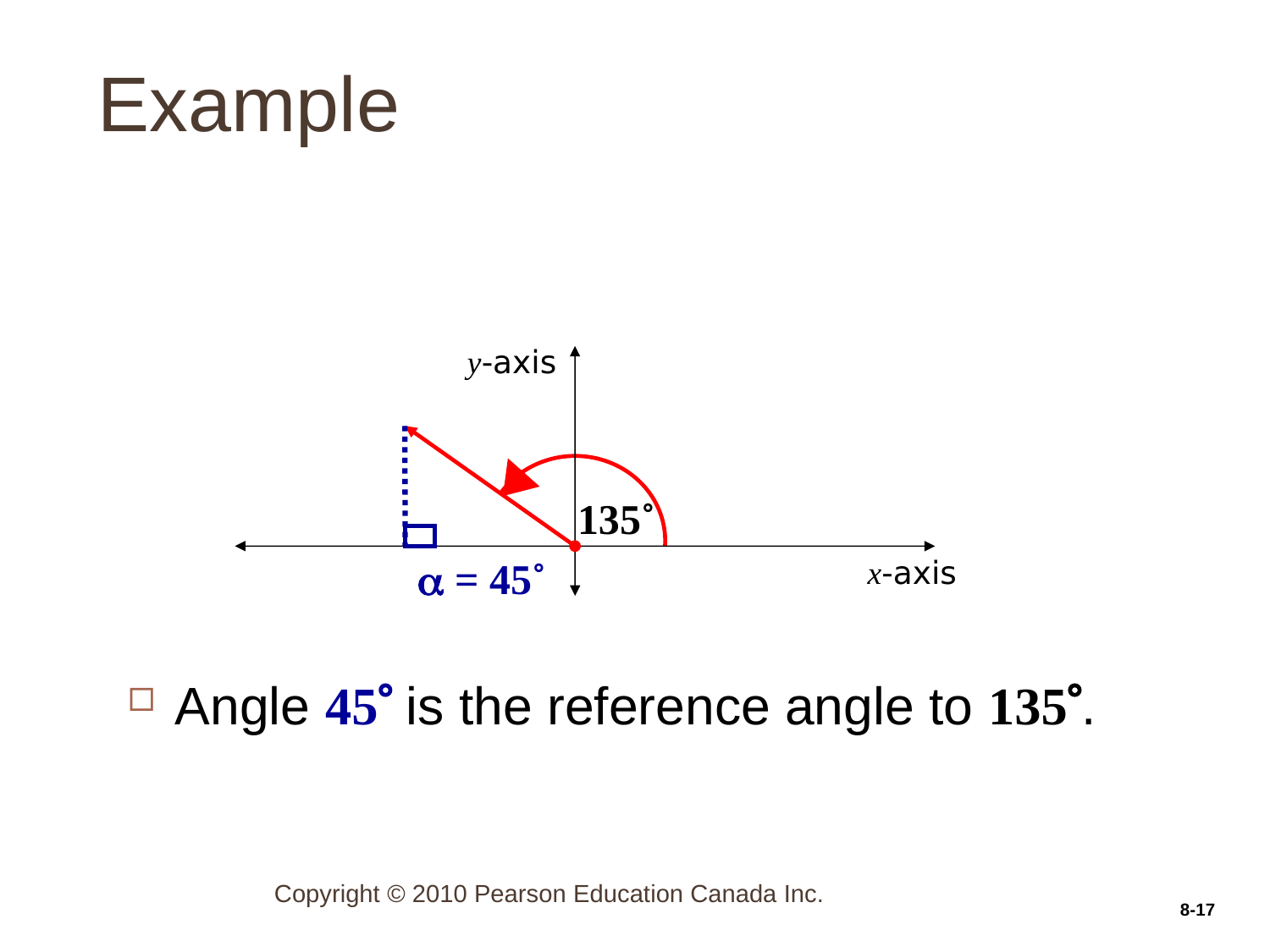

# Example
8-17
y-axis

135˚

α = 45˚

x-axis
Angle 45° is the reference angle to 135°.
Copyright © 2010 Pearson Education Canada Inc.
8-17